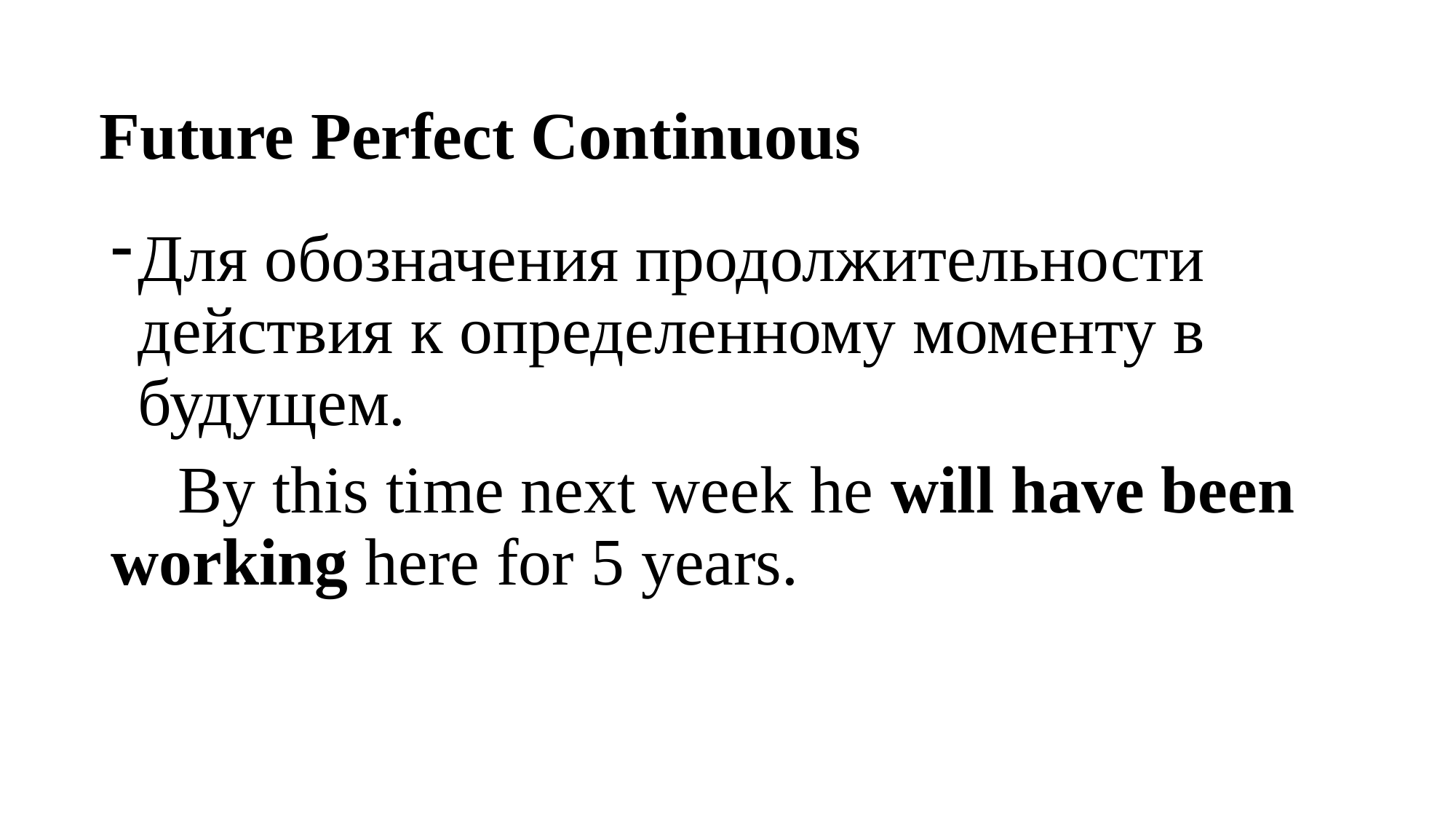

# Future Perfect Continuous
Для обозначения продолжительности действия к определенному моменту в будущем.
    By this time next week he will have been working here for 5 years.